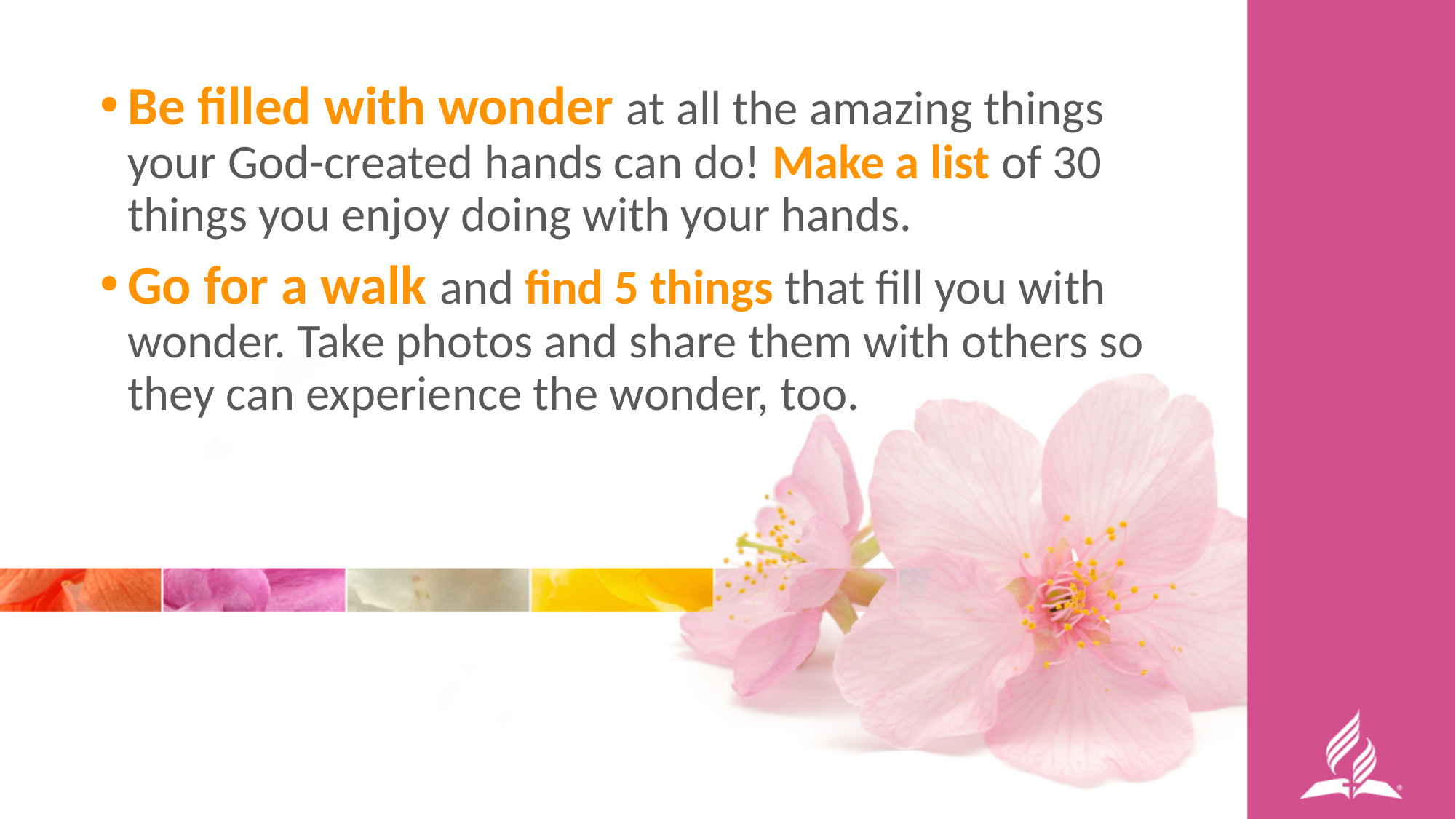

Be filled with wonder at all the amazing things your God-created hands can do! Make a list of 30 things you enjoy doing with your hands.
Go for a walk and find 5 things that fill you with wonder. Take photos and share them with others so they can experience the wonder, too.